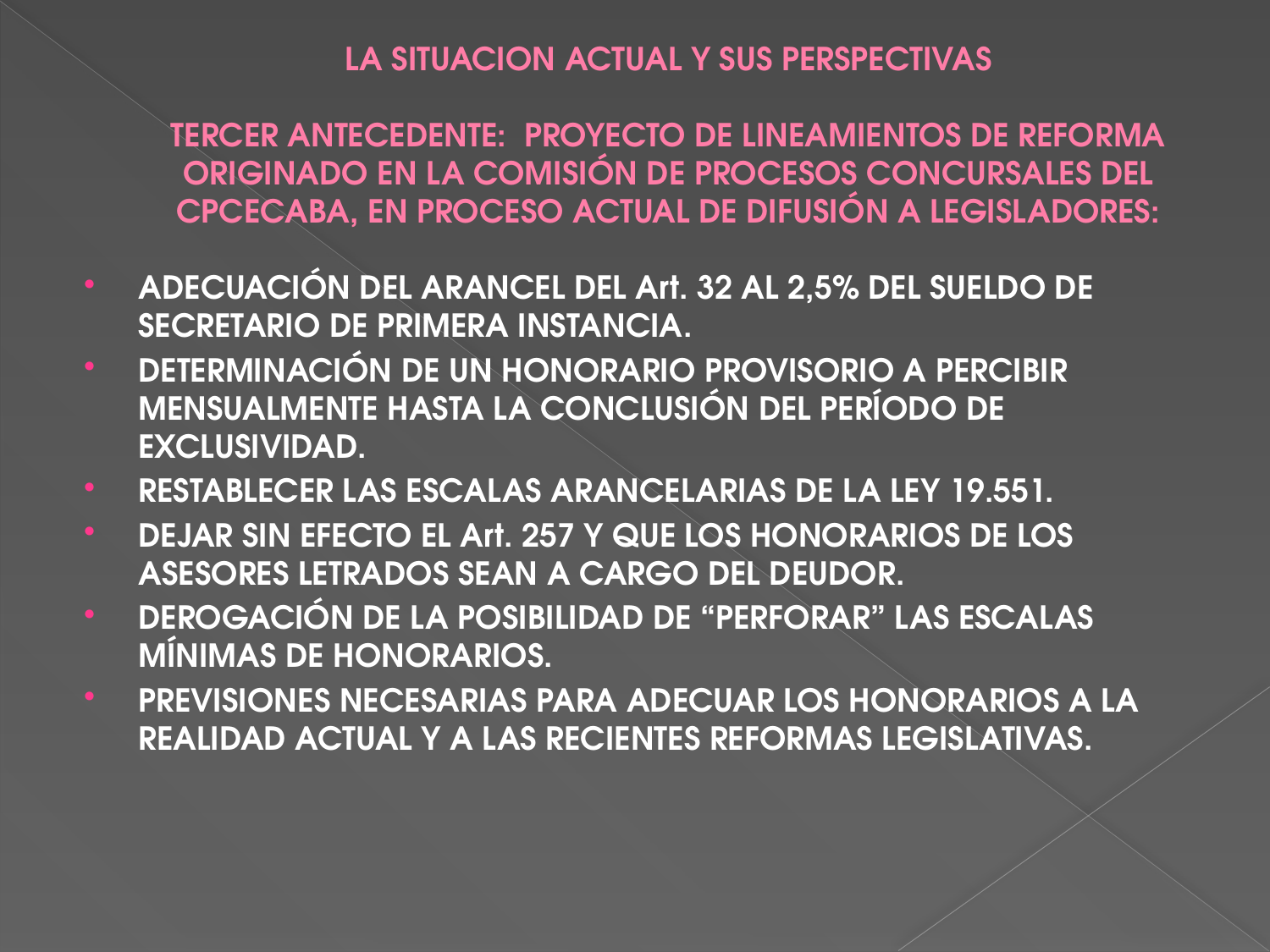

# LA SITUACION ACTUAL Y SUS PERSPECTIVAS TERCER ANTECEDENTE:  PROYECTO DE LINEAMIENTOS DE REFORMA ORIGINADO EN LA COMISIÓN DE PROCESOS CONCURSALES DEL CPCECABA, EN PROCESO ACTUAL DE DIFUSIÓN A LEGISLADORES:
ADECUACIÓN DEL ARANCEL DEL Art. 32 AL 2,5% DEL SUELDO DE SECRETARIO DE PRIMERA INSTANCIA.
DETERMINACIÓN DE UN HONORARIO PROVISORIO A PERCIBIR MENSUALMENTE HASTA LA CONCLUSIÓN DEL PERÍODO DE EXCLUSIVIDAD.
RESTABLECER LAS ESCALAS ARANCELARIAS DE LA LEY 19.551.
DEJAR SIN EFECTO EL Art. 257 Y QUE LOS HONORARIOS DE LOS ASESORES LETRADOS SEAN A CARGO DEL DEUDOR.
DEROGACIÓN DE LA POSIBILIDAD DE “PERFORAR” LAS ESCALAS MÍNIMAS DE HONORARIOS.
PREVISIONES NECESARIAS PARA ADECUAR LOS HONORARIOS A LA REALIDAD ACTUAL Y A LAS RECIENTES REFORMAS LEGISLATIVAS.